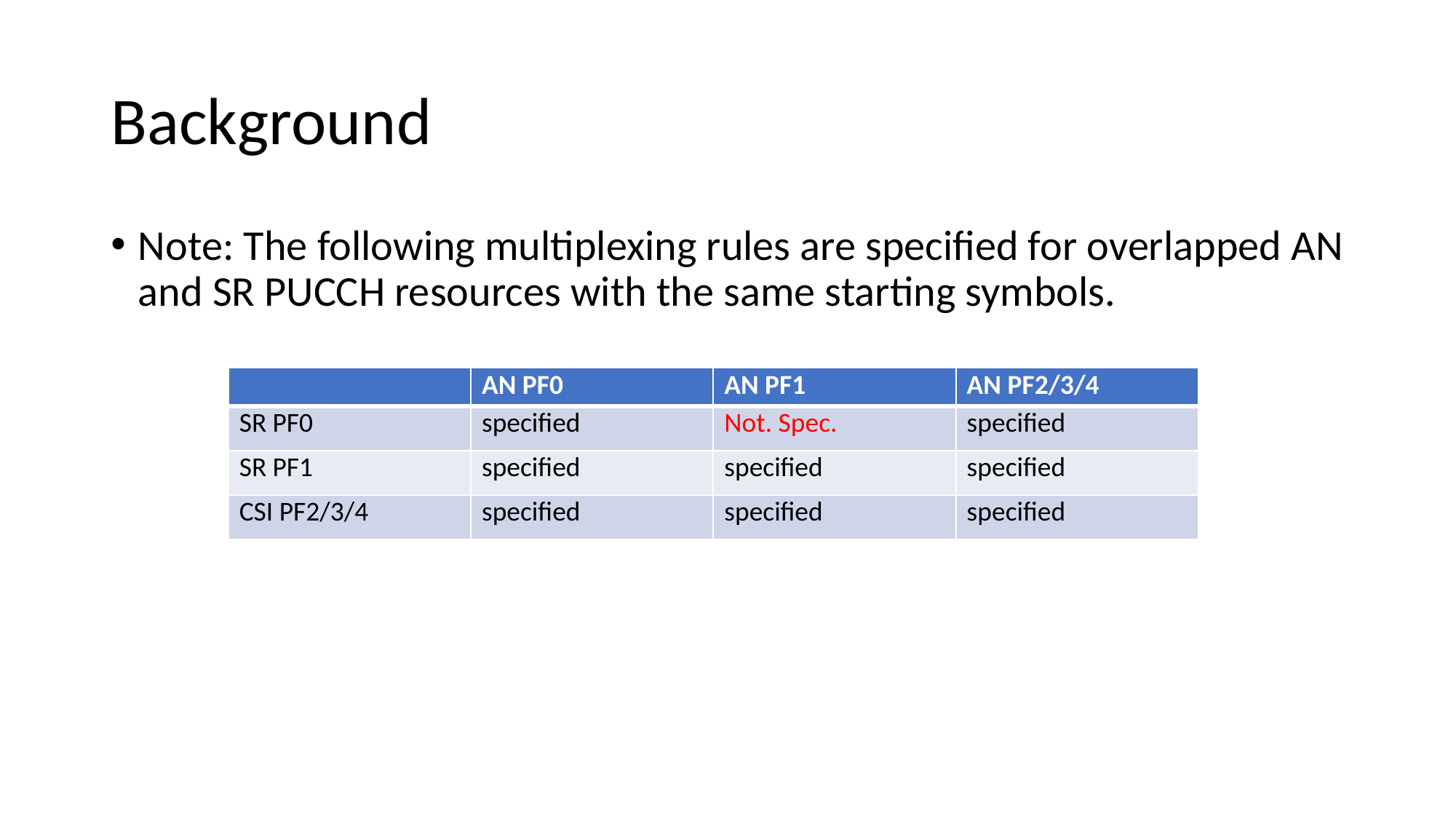

# Background
Note: The following multiplexing rules are specified for overlapped AN and SR PUCCH resources with the same starting symbols.

|  | AN PF0 | AN PF1 | AN PF2/3/4 |
| --- | --- | --- | --- |
| SR PF0 | specified | Not. Spec. | specified |
| SR PF1 | specified | specified | specified |
| CSI PF2/3/4 | specified | specified | specified |